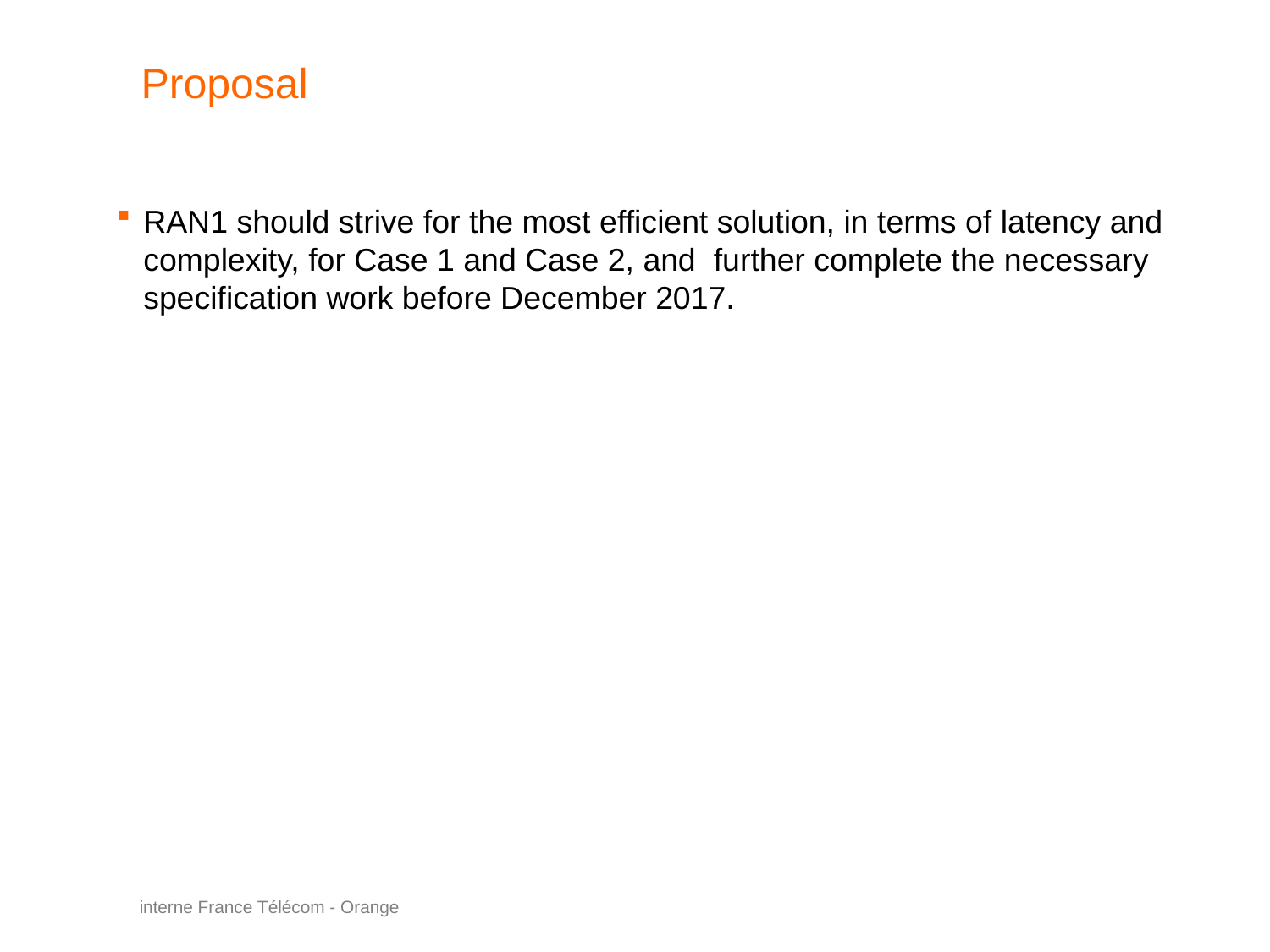

# Proposal
RAN1 should strive for the most efficient solution, in terms of latency and complexity, for Case 1 and Case 2, and  further complete the necessary specification work before December 2017.